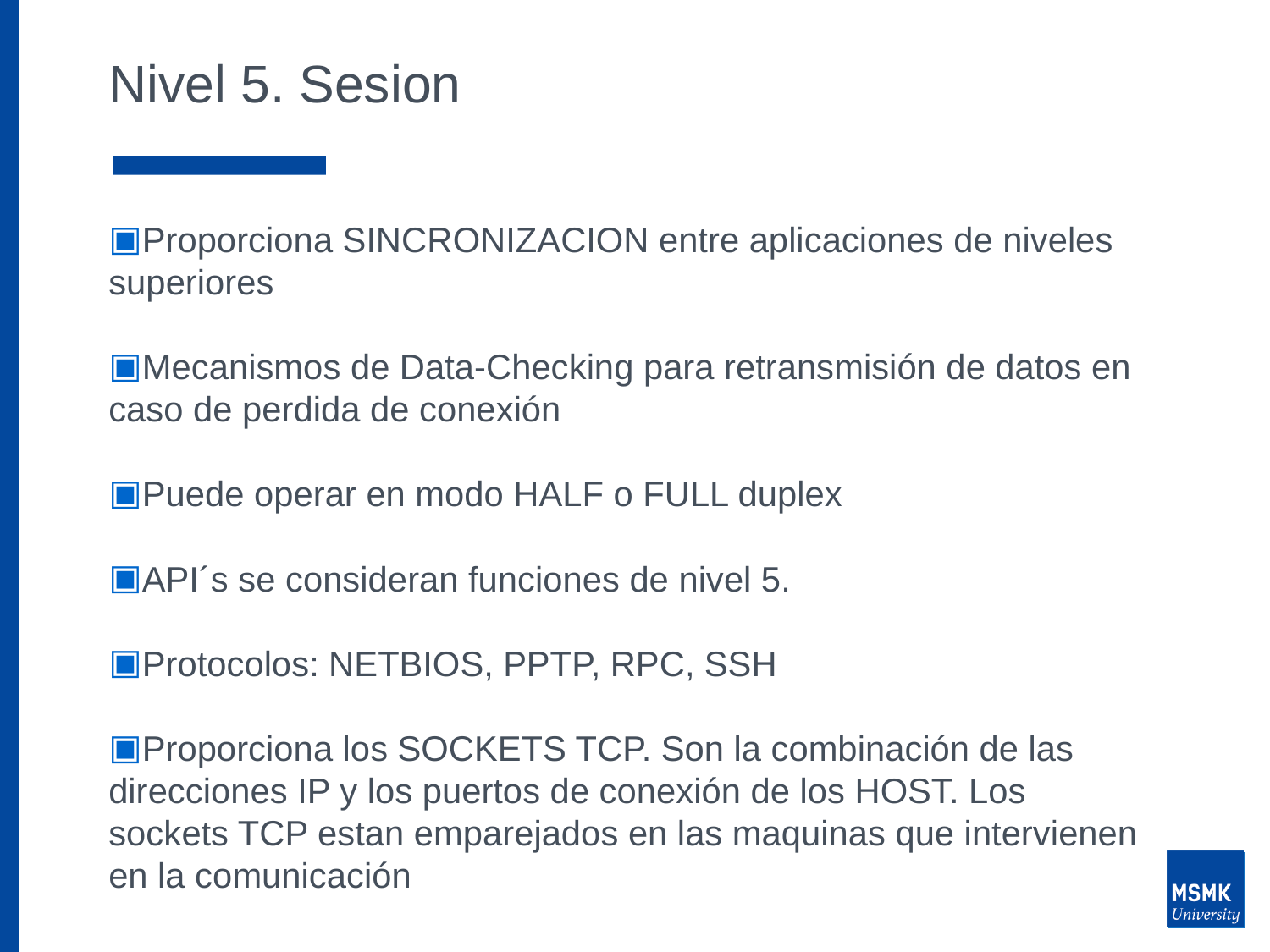

# Nivel 5. Sesion
Proporciona SINCRONIZACION entre aplicaciones de niveles superiores

Mecanismos de Data-Checking para retransmisión de datos en caso de perdida de conexión

Puede operar en modo HALF o FULL duplex

API´s se consideran funciones de nivel 5.

Protocolos: NETBIOS, PPTP, RPC, SSH

Proporciona los SOCKETS TCP. Son la combinación de las direcciones IP y los puertos de conexión de los HOST. Los sockets TCP estan emparejados en las maquinas que intervienen en la comunicación